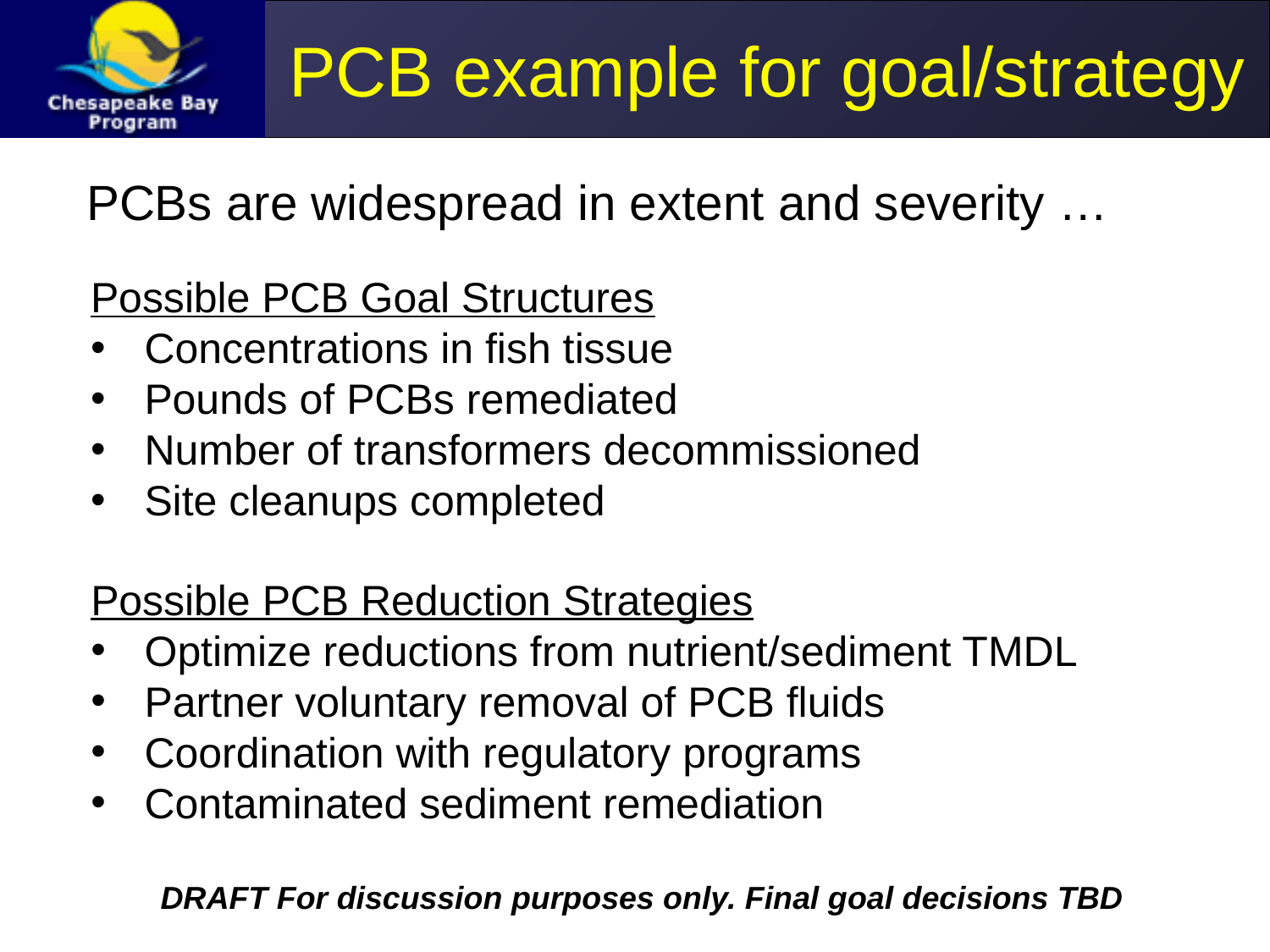

# PCB example for goal/strategy

PCBs are widespread in extent and severity …
Possible PCB Goal Structures
  Concentrations in fish tissue
  Pounds of PCBs remediated
  Number of transformers decommissioned
  Site cleanups completed
Possible PCB Reduction Strategies
  Optimize reductions from nutrient/sediment TMDL
  Partner voluntary removal of PCB fluids
  Coordination with regulatory programs
  Contaminated sediment remediation
DRAFT For discussion purposes only. Final goal decisions TBD